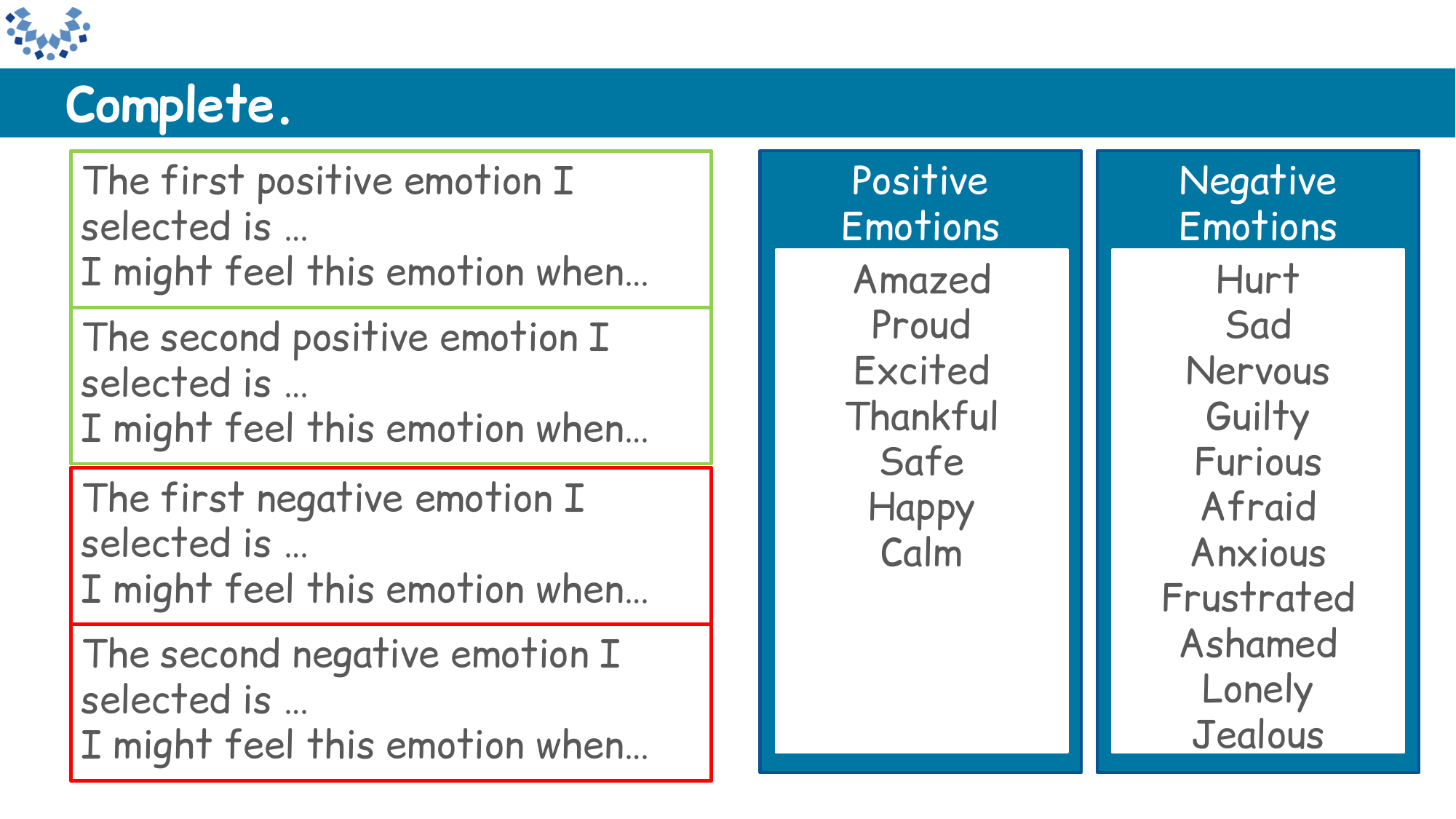

Complete.
The first positive emotion I selected is …
I might feel this emotion when…
Positive Emotions
Negative
Emotions
Amazed
Proud
Excited
Thankful
Safe
Happy
Calm
Hurt
Sad
Nervous
Guilty
Furious
Afraid
Anxious
Frustrated
Ashamed
Lonely
Jealous
The second positive emotion I selected is …
I might feel this emotion when…
The first negative emotion I selected is …
I might feel this emotion when…
The second negative emotion I selected is …
I might feel this emotion when…